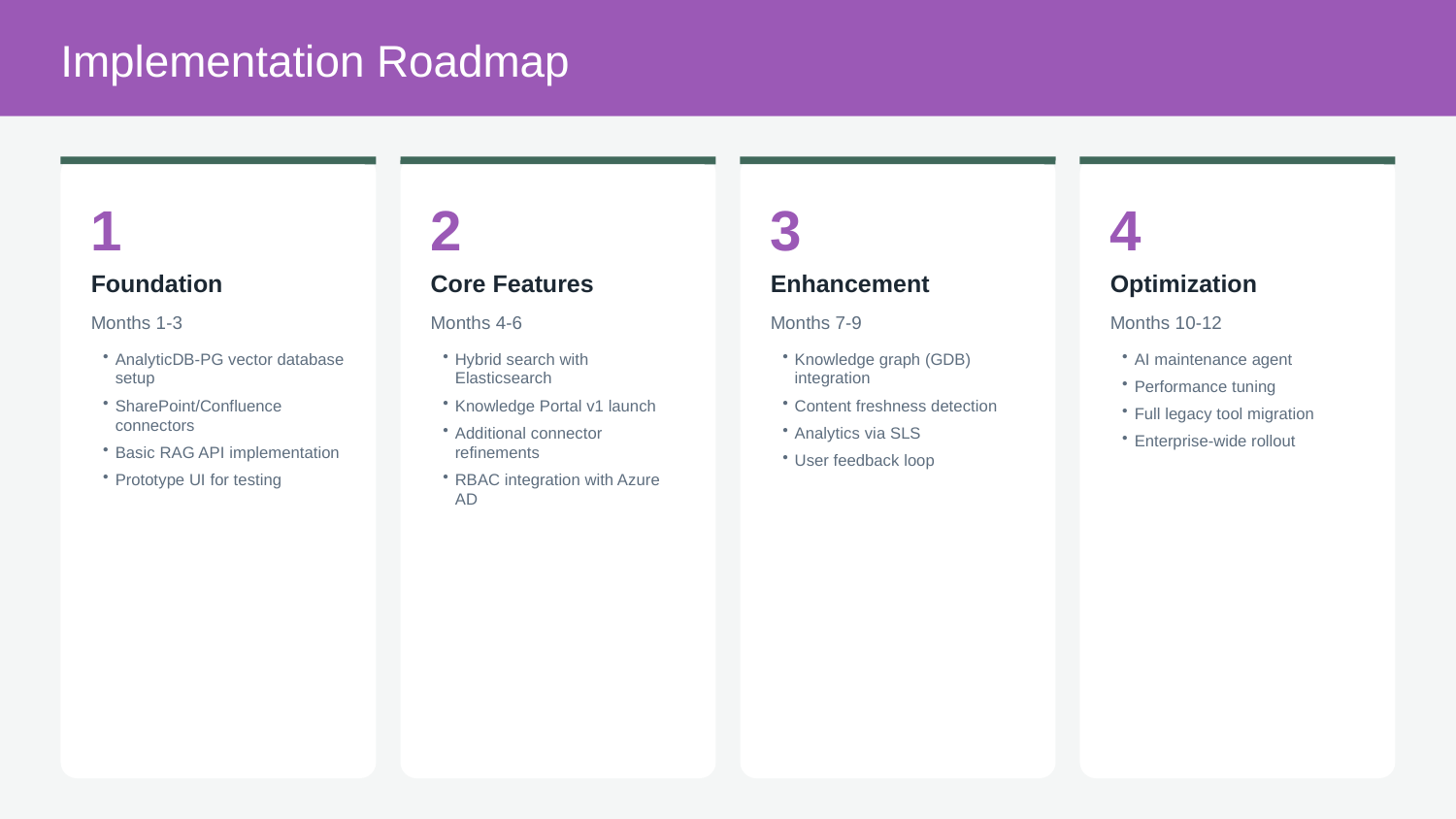

Implementation Roadmap

1
2
3
4
Foundation
Core Features
Enhancement
Optimization
Months 1-3
Months 4-6
Months 7-9
Months 10-12
AnalyticDB-PG vector database setup
SharePoint/Confluence connectors
Basic RAG API implementation
Prototype UI for testing
Hybrid search with Elasticsearch
Knowledge Portal v1 launch
Additional connector refinements
RBAC integration with Azure AD
Knowledge graph (GDB) integration
Content freshness detection
Analytics via SLS
User feedback loop
AI maintenance agent
Performance tuning
Full legacy tool migration
Enterprise-wide rollout